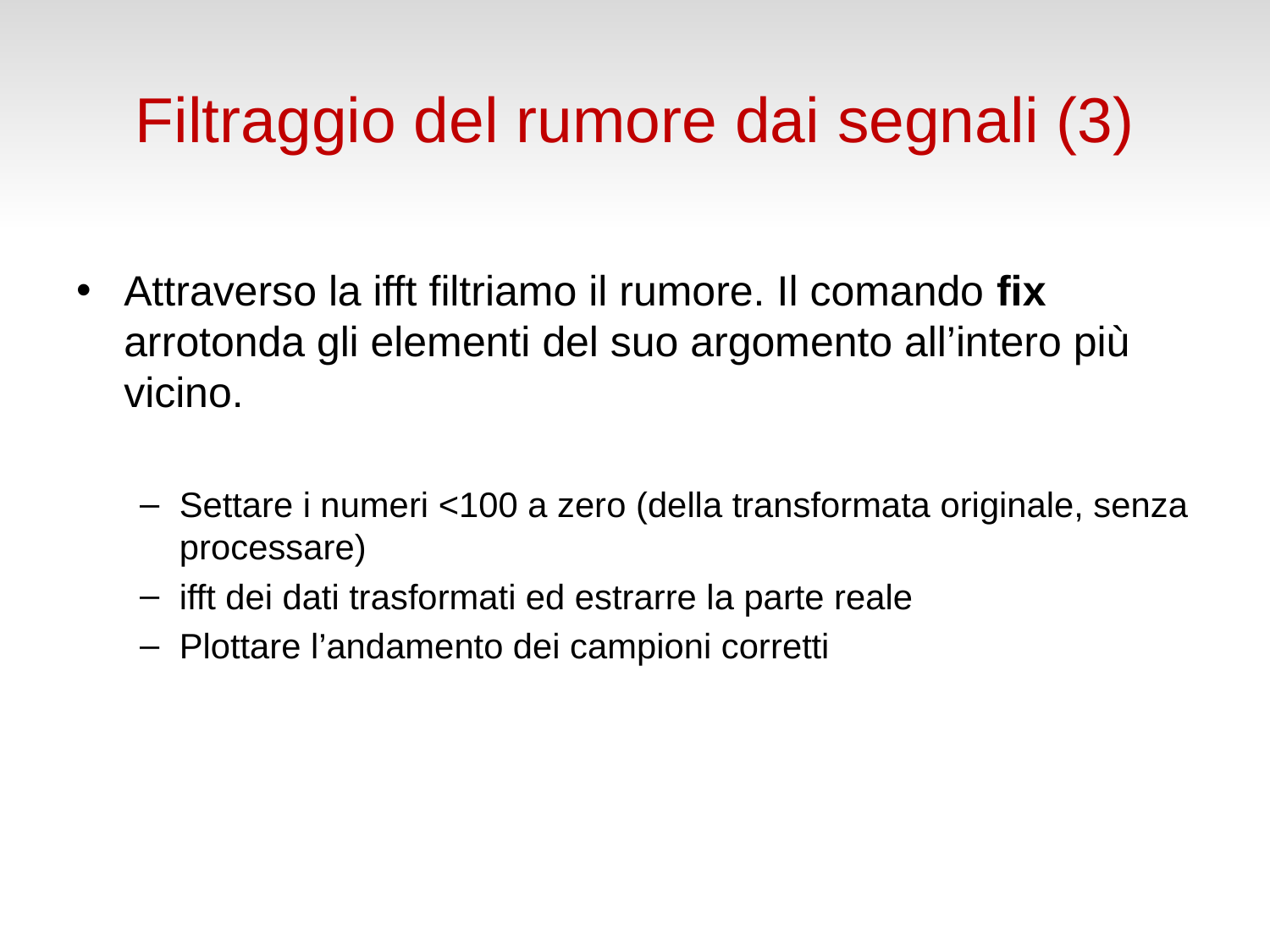

# Filtraggio del rumore dai segnali (3)
Attraverso la ifft filtriamo il rumore. Il comando fix arrotonda gli elementi del suo argomento all’intero più vicino.

Settare i numeri <100 a zero (della transformata originale, senza processare)
ifft dei dati trasformati ed estrarre la parte reale
Plottare l’andamento dei campioni corretti